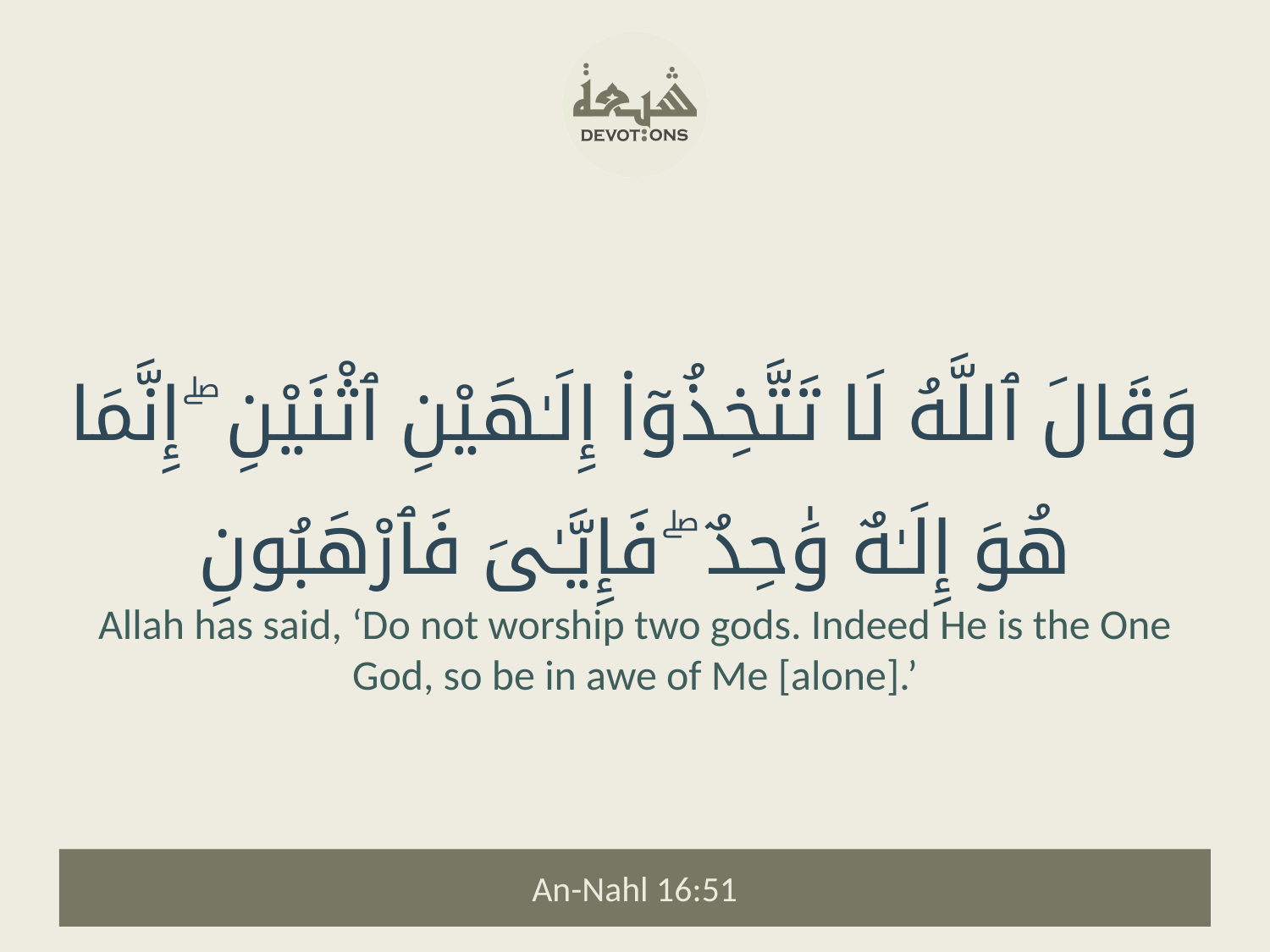

وَقَالَ ٱللَّهُ لَا تَتَّخِذُوٓا۟ إِلَـٰهَيْنِ ٱثْنَيْنِ ۖ إِنَّمَا هُوَ إِلَـٰهٌ وَٰحِدٌ ۖ فَإِيَّـٰىَ فَٱرْهَبُونِ
Allah has said, ‘Do not worship two gods. Indeed He is the One God, so be in awe of Me [alone].’
An-Nahl 16:51